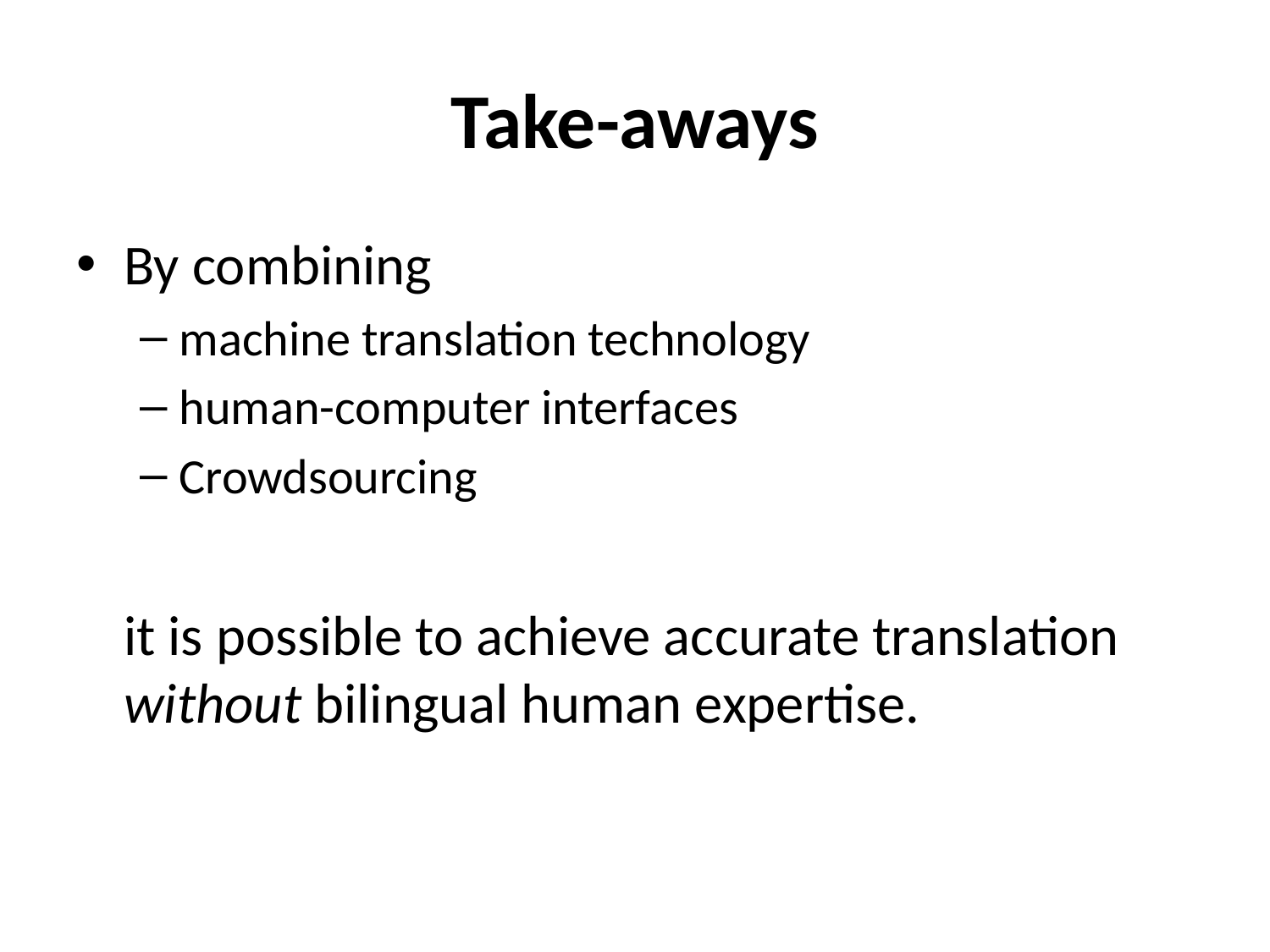

# Take-aways
By combining
machine translation technology
human-computer interfaces
Crowdsourcing

	it is possible to achieve accurate translation without bilingual human expertise.